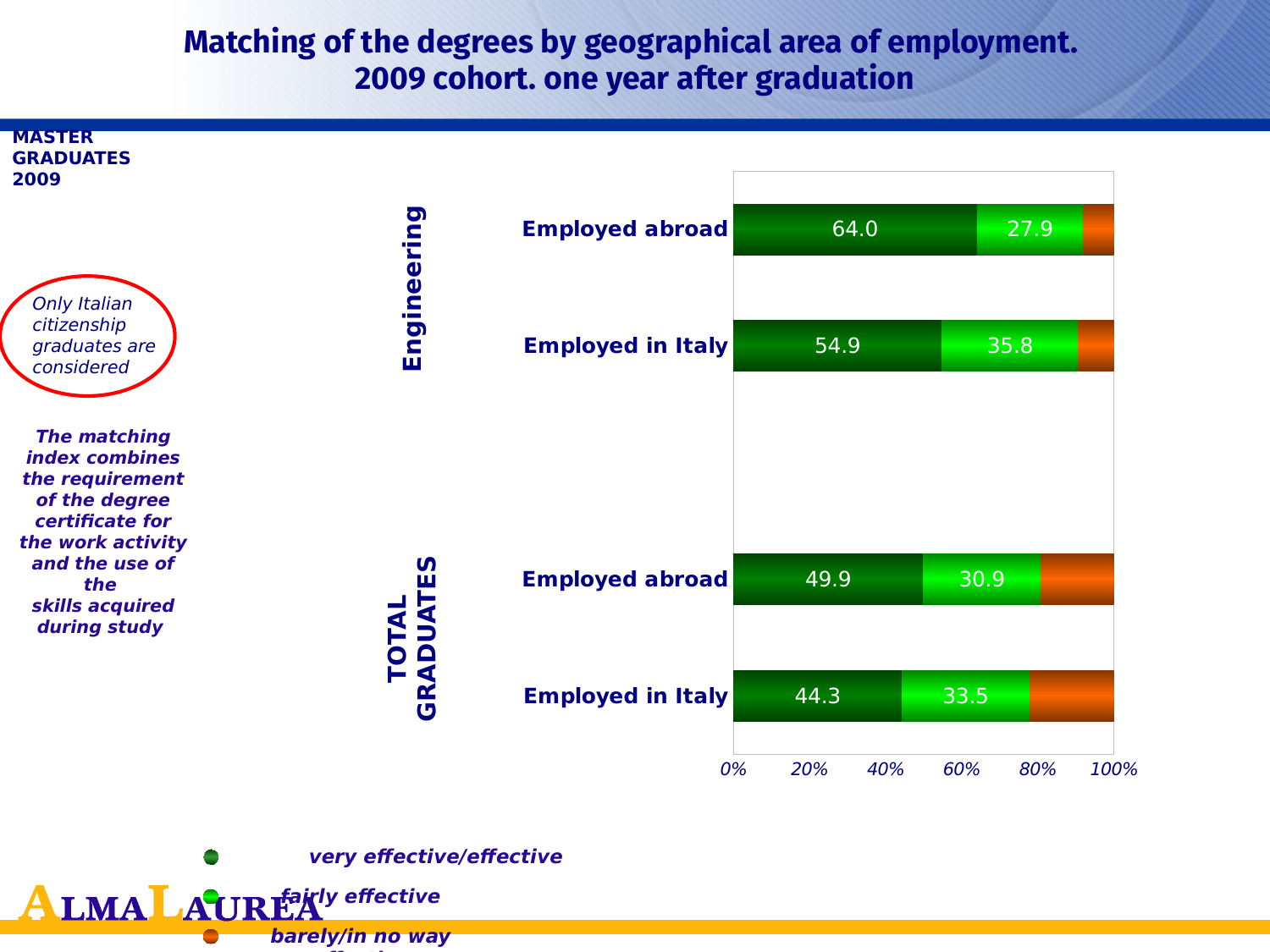

# Matching of the degrees by geographical area of employment. 2009 cohort. one year after graduation

### Chart

| Category | molto eff./efficace | abb. efficace | poco/per nulla eff. |
|---|---|---|---|
| Employed in Italy | 44.318331033884284 | 33.50640030878876 | 22.17526865732306 |
| Employed abroad | 49.88996815318943 | 30.85334870744324 | 19.256683139367016 |
|  | None | None | None |
| Employed in Italy | 54.851866776457136 | 35.78651174577536 | 9.361621477768184 |
| Employed abroad | 64.01246320039256 | 27.94272272039628 | 8.044814079211518 |
MASTER
GRADUATES
2009
Engineering
TOTAL
GRADUATES

Only Italian citizenship graduates are considered

The matching index combines the requirement
of the degree certificate for the work activity and the use of the
skills acquired during study
very effective/effective

fairly effective

barely/in no way effective